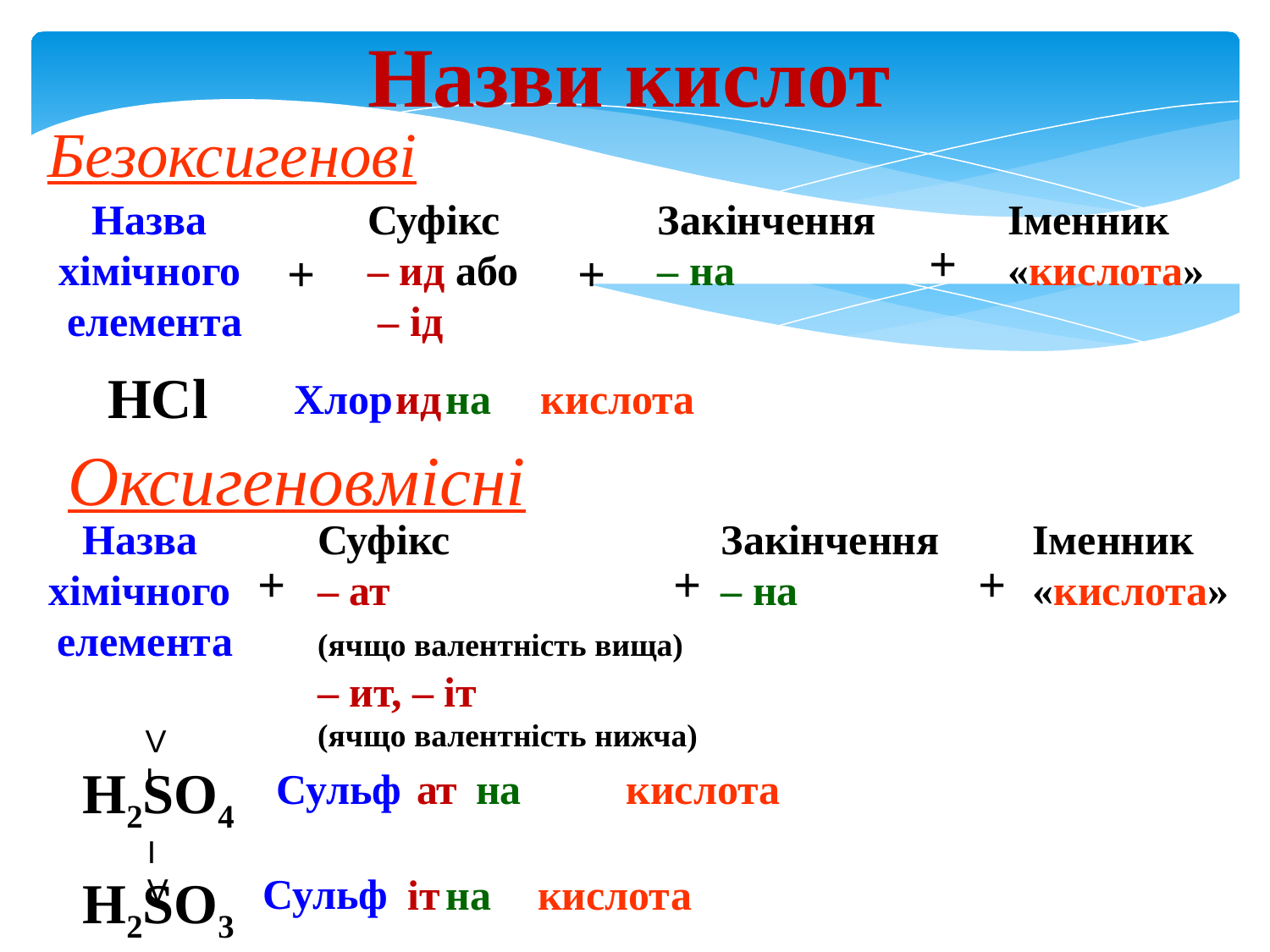

Назви кислот
Безоксигенові
Назва
хімічного
елемента
Суфікс
– ид або
 – ід
Закінчення
– на
Іменник
«кислота»
+
+
+
HCl
Хлор
ид
на
кислота
Оксигеновмісні
Назва
хімічного
елемента
Суфікс
– ат
(ячщо валентність вища)
– ит, – іт
(ячщо валентність нижча)
Закінчення
– на
Іменник
«кислота»
+
+
+
VI
H2SO4
Сульф
ат
на
кислота
IV
H2SO3
Сульф
іт
на
кислота